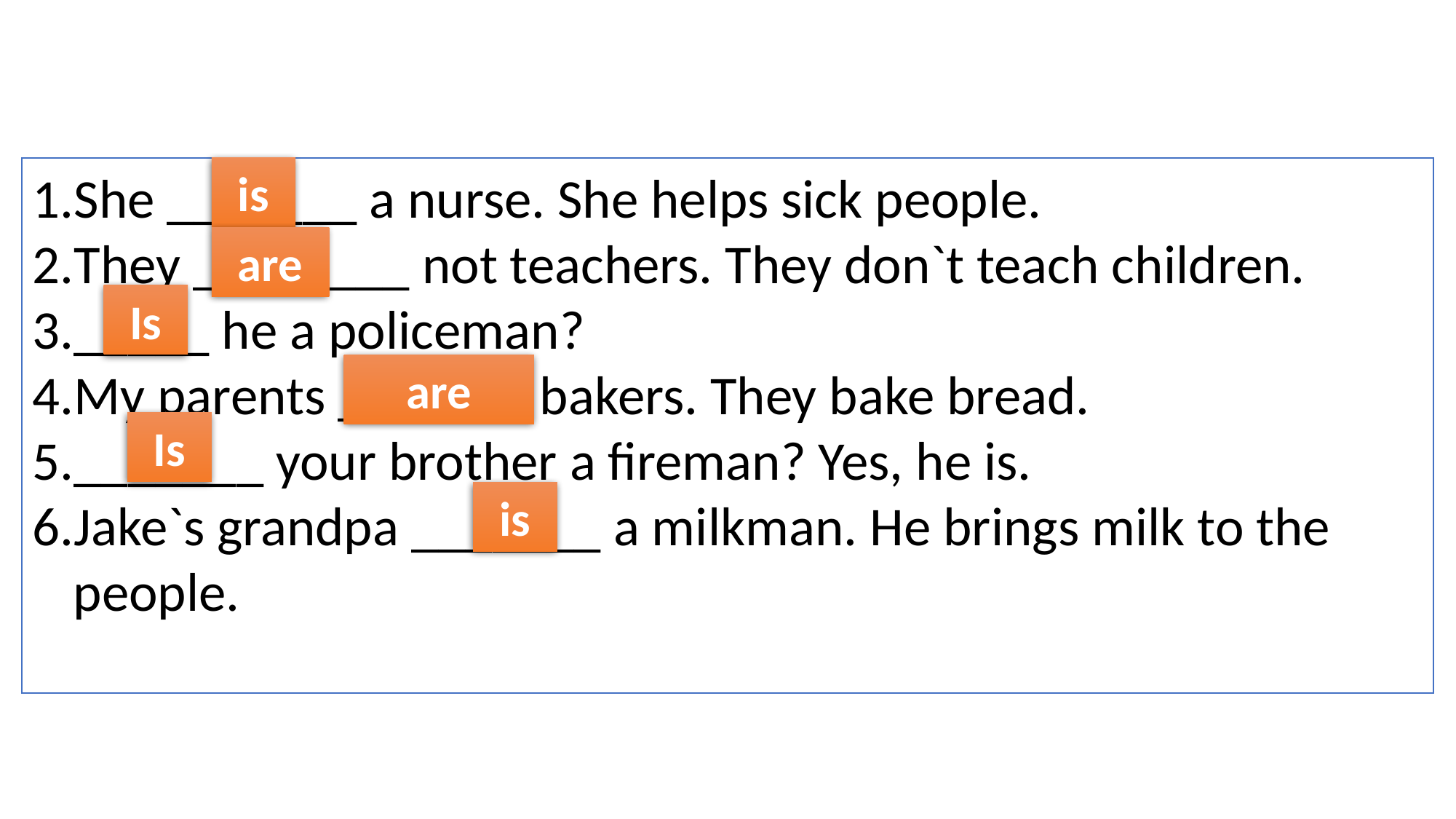

She _______ a nurse. She helps sick people.
They ________ not teachers. They don`t teach children.
_____ he a policeman?
My parents _______ bakers. They bake bread.
_______ your brother a fireman? Yes, he is.
Jake`s grandpa _______ a milkman. He brings milk to the people.

is
are
Is
are
Is
is